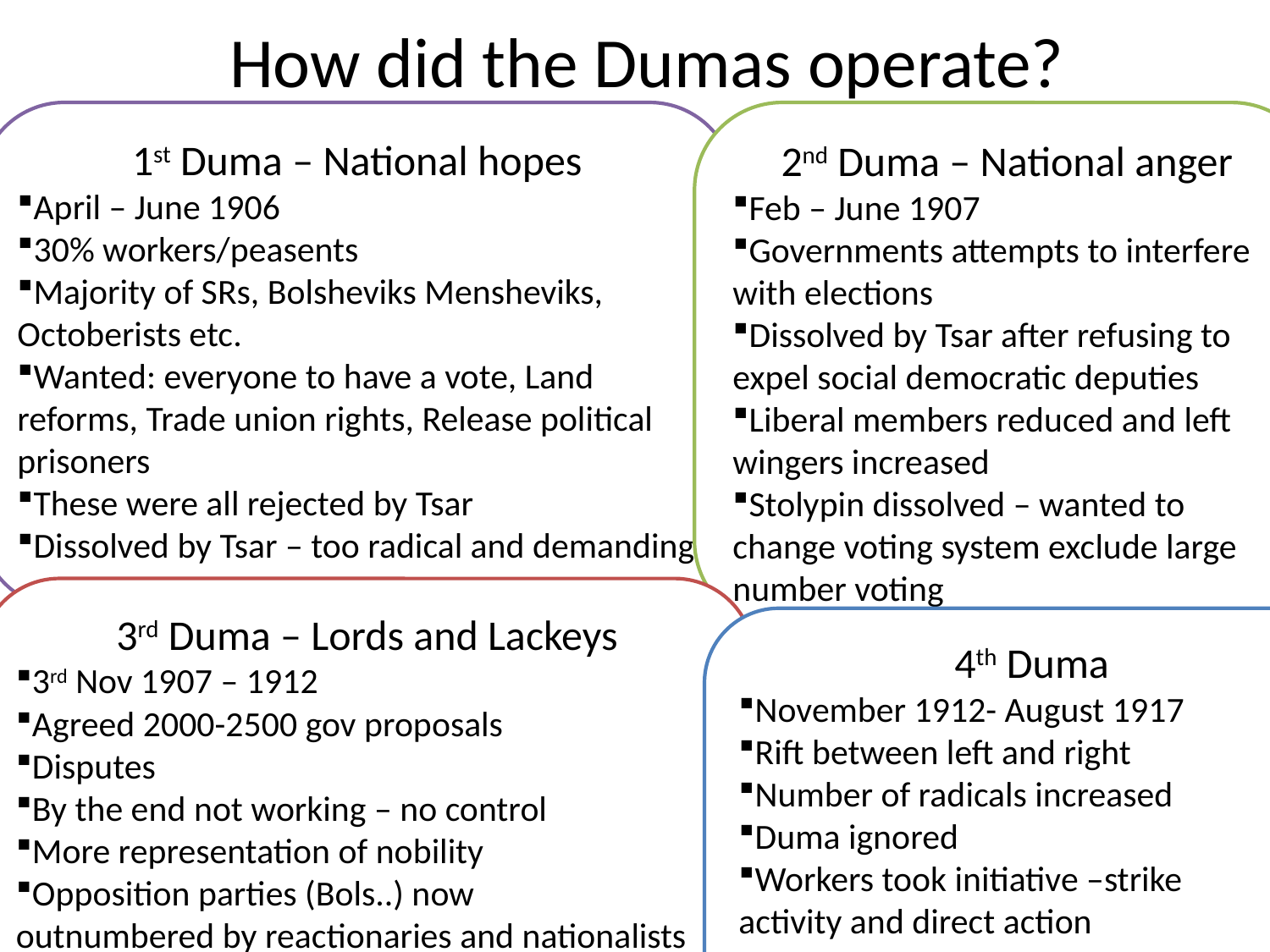

# How did the Dumas operate?
1st Duma – National hopes
April – June 1906
30% workers/peasents
Majority of SRs, Bolsheviks Mensheviks, Octoberists etc.
Wanted: everyone to have a vote, Land reforms, Trade union rights, Release political prisoners
These were all rejected by Tsar
Dissolved by Tsar – too radical and demanding
2nd Duma – National anger
Feb – June 1907
Governments attempts to interfere with elections
Dissolved by Tsar after refusing to expel social democratic deputies
Liberal members reduced and left wingers increased
Stolypin dissolved – wanted to change voting system exclude large number voting
3rd Duma – Lords and Lackeys
3rd Nov 1907 – 1912
Agreed 2000-2500 gov proposals
Disputes
By the end not working – no control
More representation of nobility
Opposition parties (Bols..) now
outnumbered by reactionaries and nationalists

4th Duma
November 1912- August 1917
Rift between left and right
Number of radicals increased
Duma ignored
Workers took initiative –strike
activity and direct action